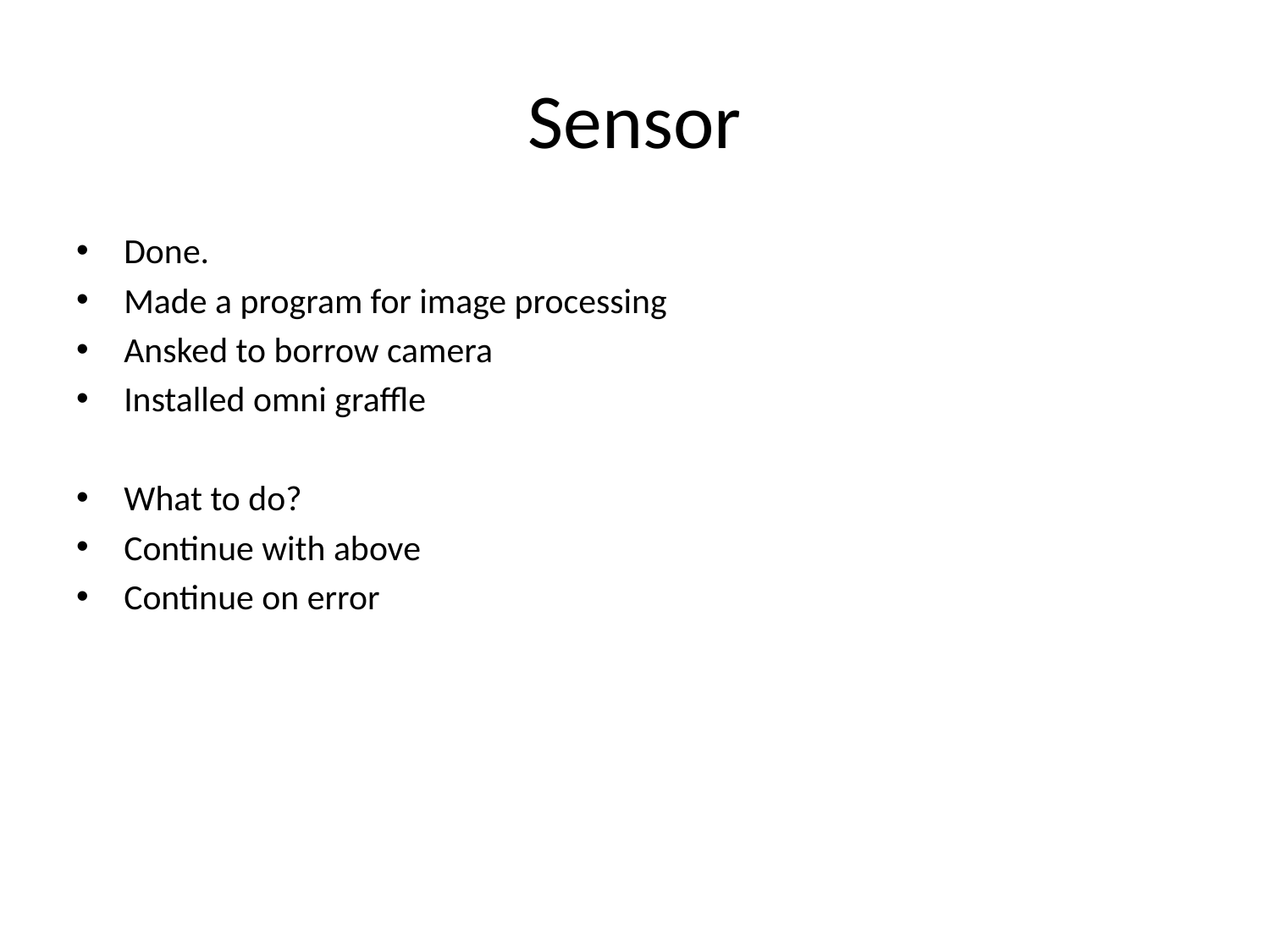

# Sensor
Done.
Made a program for image processing
Ansked to borrow camera
Installed omni graffle

What to do?
Continue with above
Continue on error